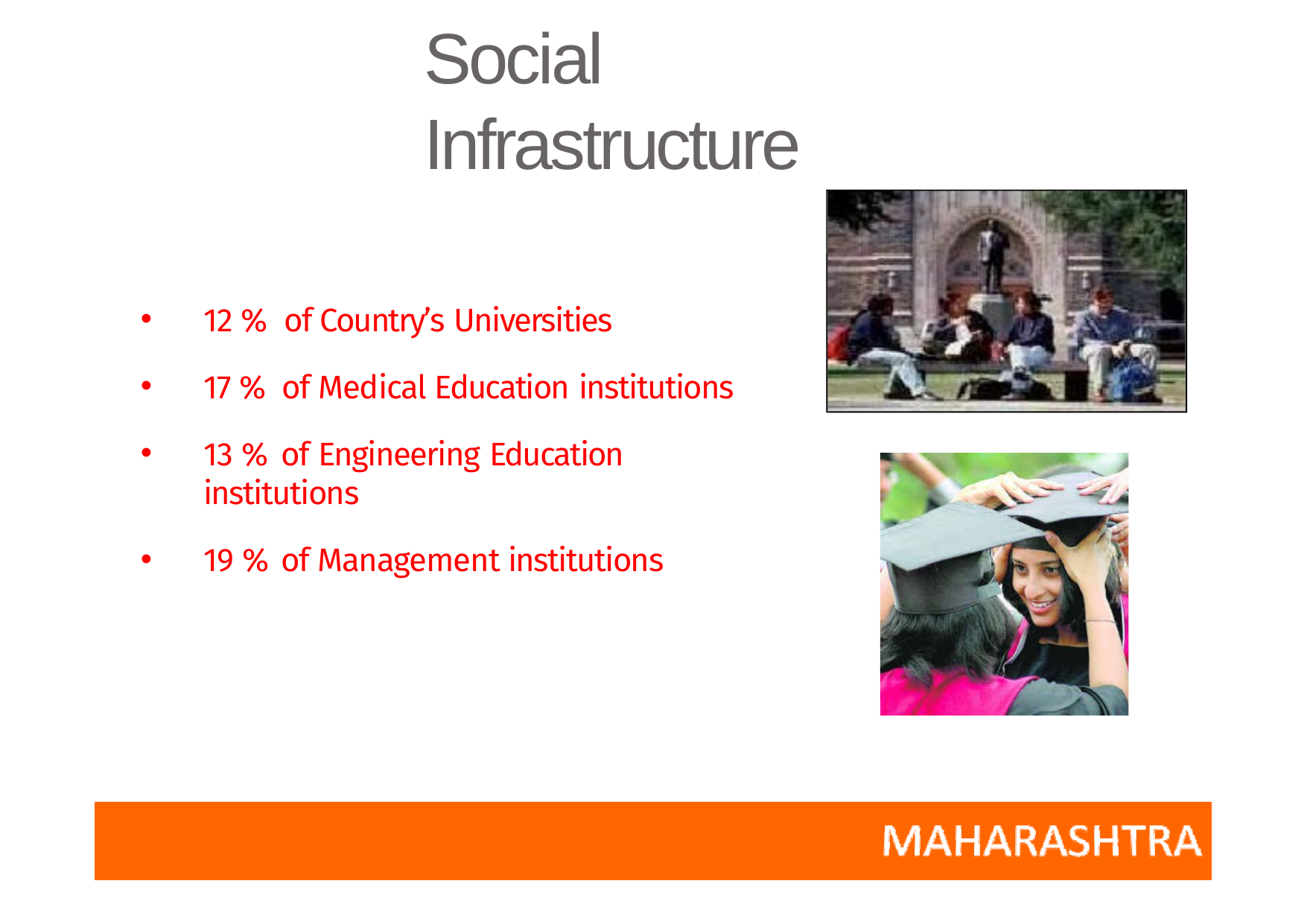

# Social Infrastructure

12 % of Country’s Universities
17 % of Medical Education institutions
13 % of Engineering Education institutions
19 % of Management institutions

Dainik Bhaskar Group